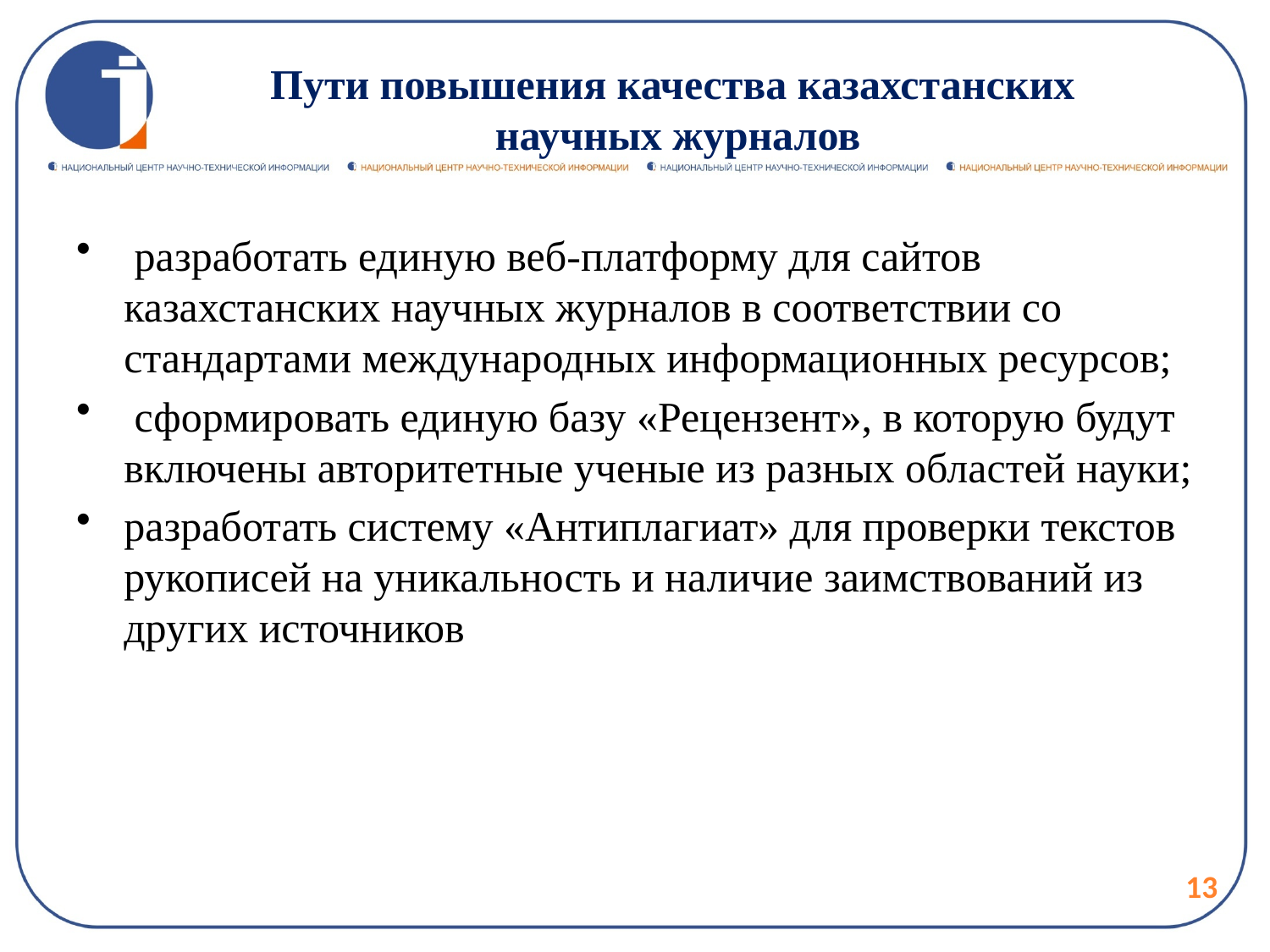

# Пути повышения качества казахстанских научных журналов
 разработать единую веб-платформу для сайтов казахстанских научных журналов в соответствии со стандартами международных информационных ресурсов;
 сформировать единую базу «Рецензент», в которую будут включены авторитетные ученые из разных областей науки;
разработать систему «Антиплагиат» для проверки текстов рукописей на уникальность и наличие заимствований из других источников
13